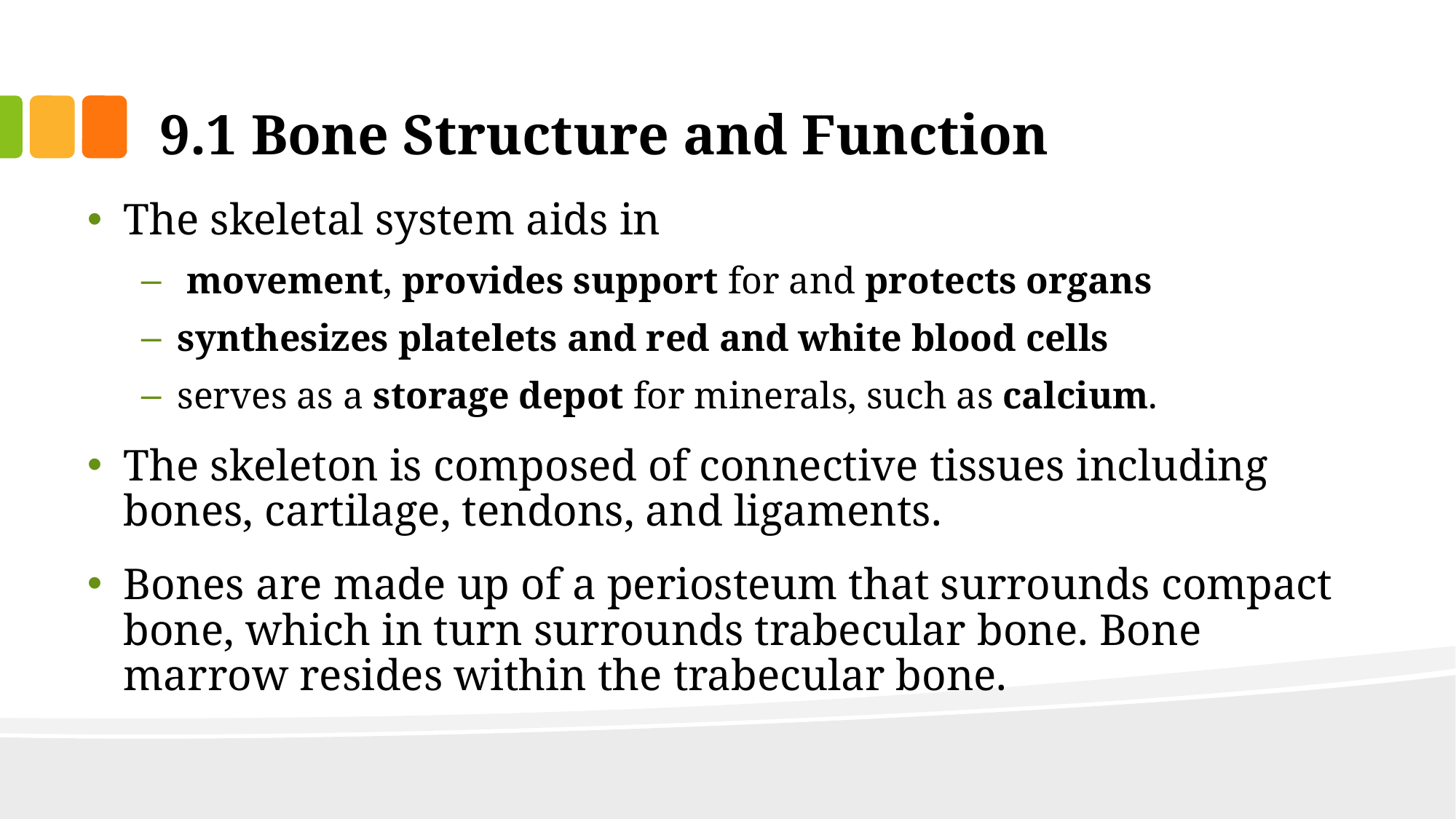

# 9.1 Bone Structure and Function
The skeletal system aids in
 movement, provides support for and protects organs
synthesizes platelets and red and white blood cells
serves as a storage depot for minerals, such as calcium.
The skeleton is composed of connective tissues including bones, cartilage, tendons, and ligaments.
Bones are made up of a periosteum that surrounds compact bone, which in turn surrounds trabecular bone. Bone marrow resides within the trabecular bone.